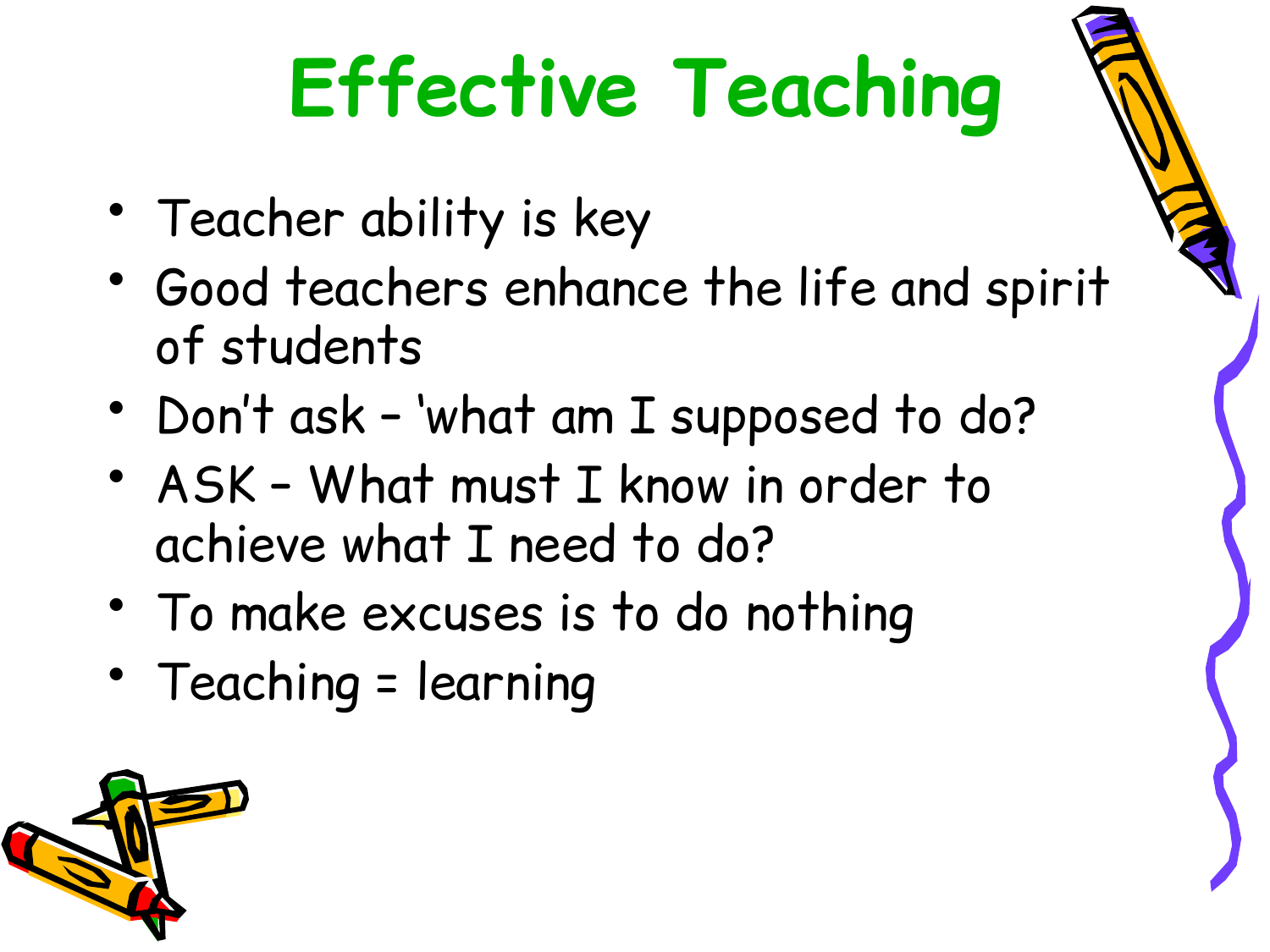

# Effective Teaching
Teacher ability is key
Good teachers enhance the life and spirit of students
Don’t ask – ‘what am I supposed to do?
ASK – What must I know in order to achieve what I need to do?
To make excuses is to do nothing
Teaching = learning